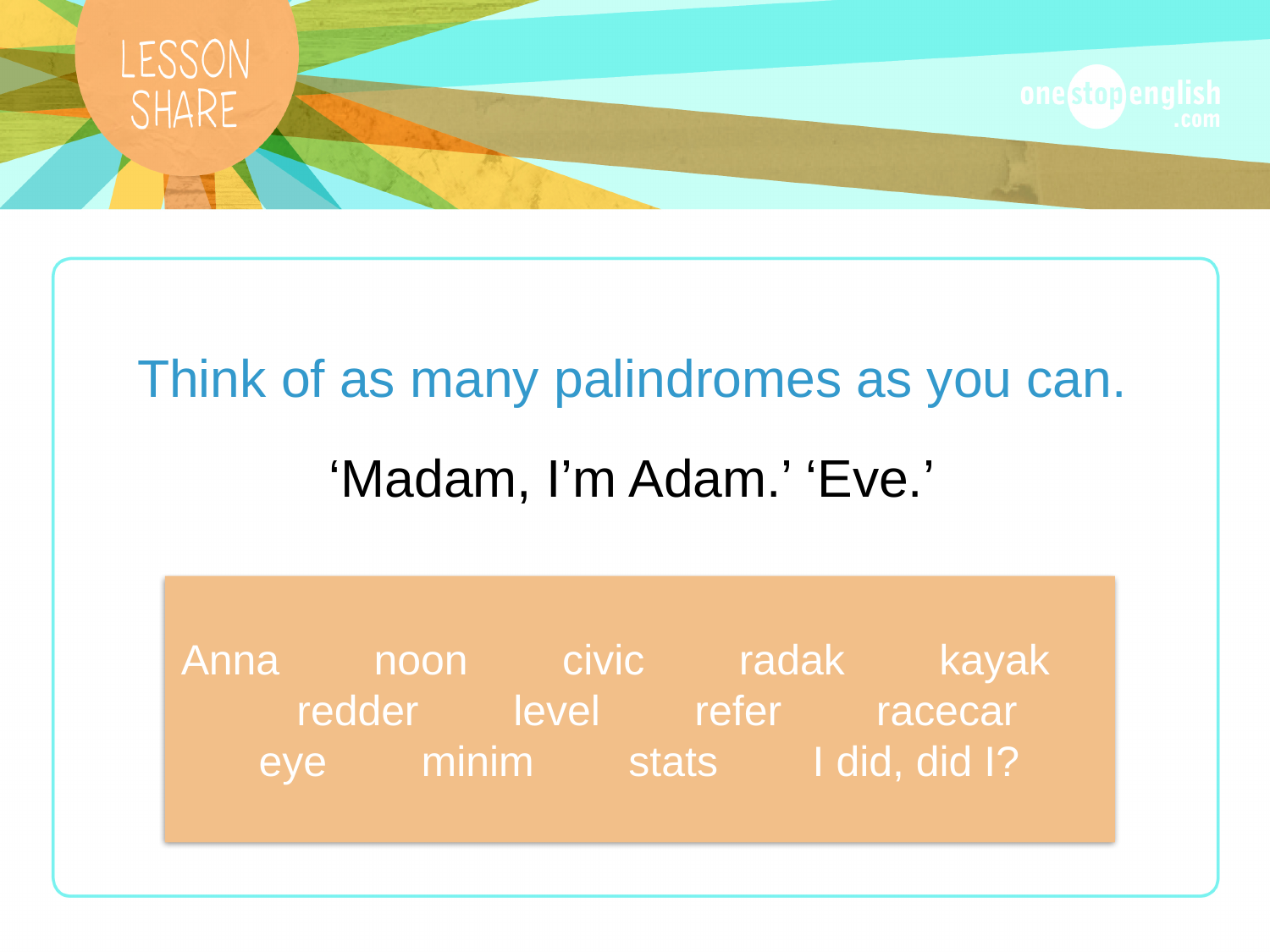

# Think of as many palindromes as you can.
‘Madam, I’m Adam.’ ‘Eve.’

Anna        noon        civic        radak        kayak        redder        level        refer        racecar
eye        minim        stats        I did, did I?